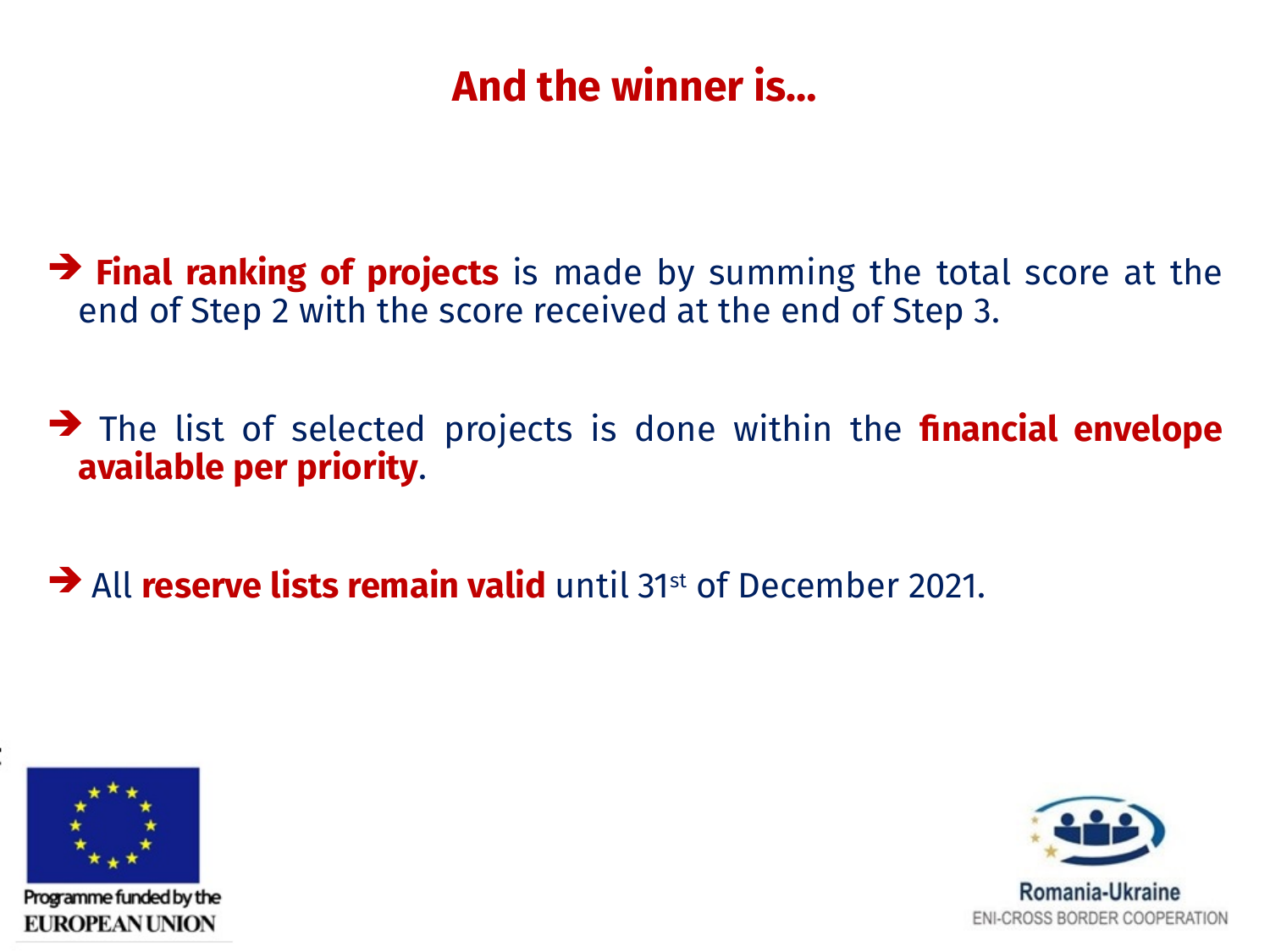

# And the winner is…

 Final ranking of projects is made by summing the total score at the end of Step 2 with the score received at the end of Step 3.

 The list of selected projects is done within the financial envelope available per priority.

 All reserve lists remain valid until 31st of December 2021.